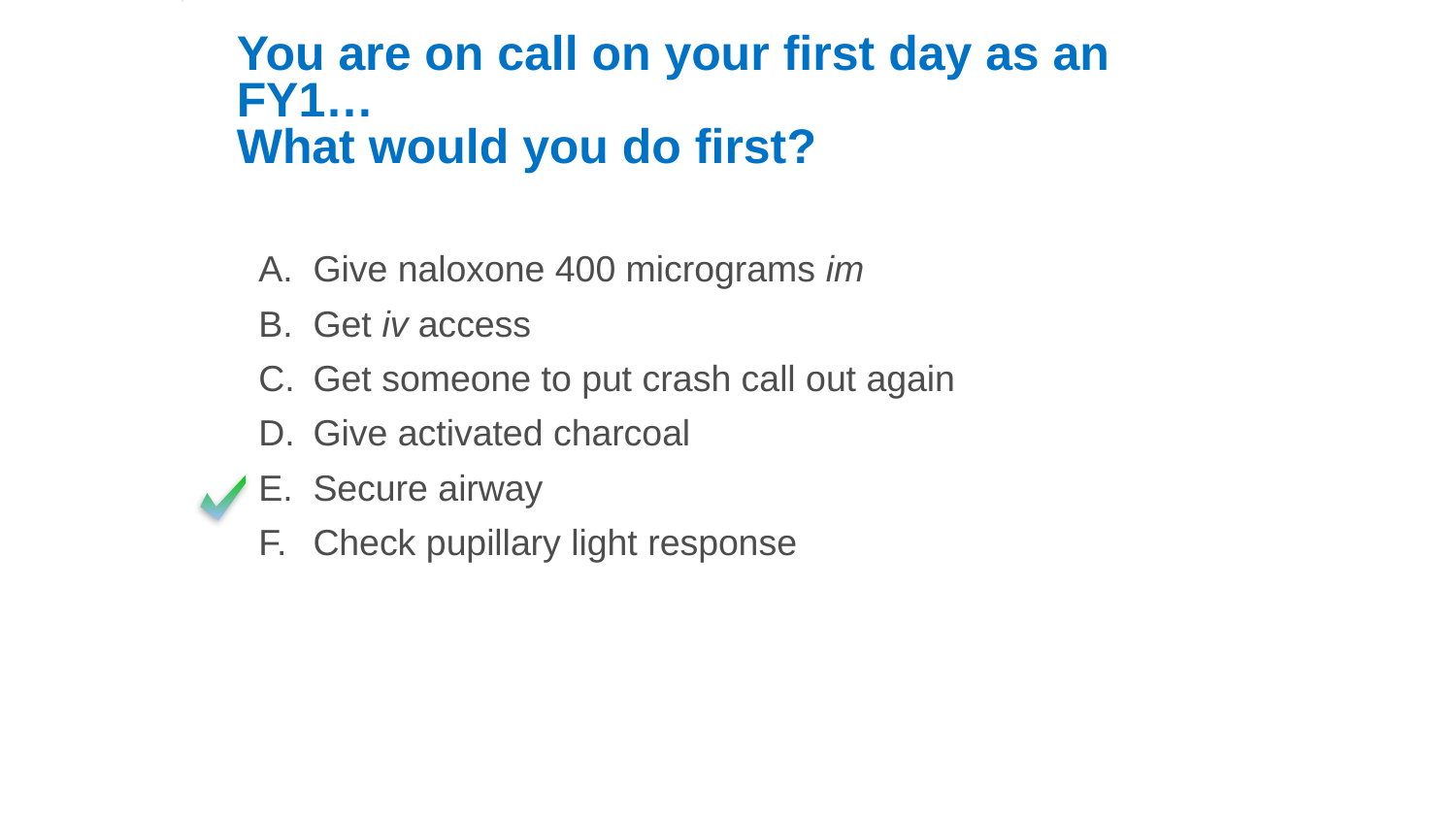

# You are on call on your first day as an FY1… What would you do first?
Give naloxone 400 micrograms im
Get iv access
Get someone to put crash call out again
Give activated charcoal
Secure airway
Check pupillary light response